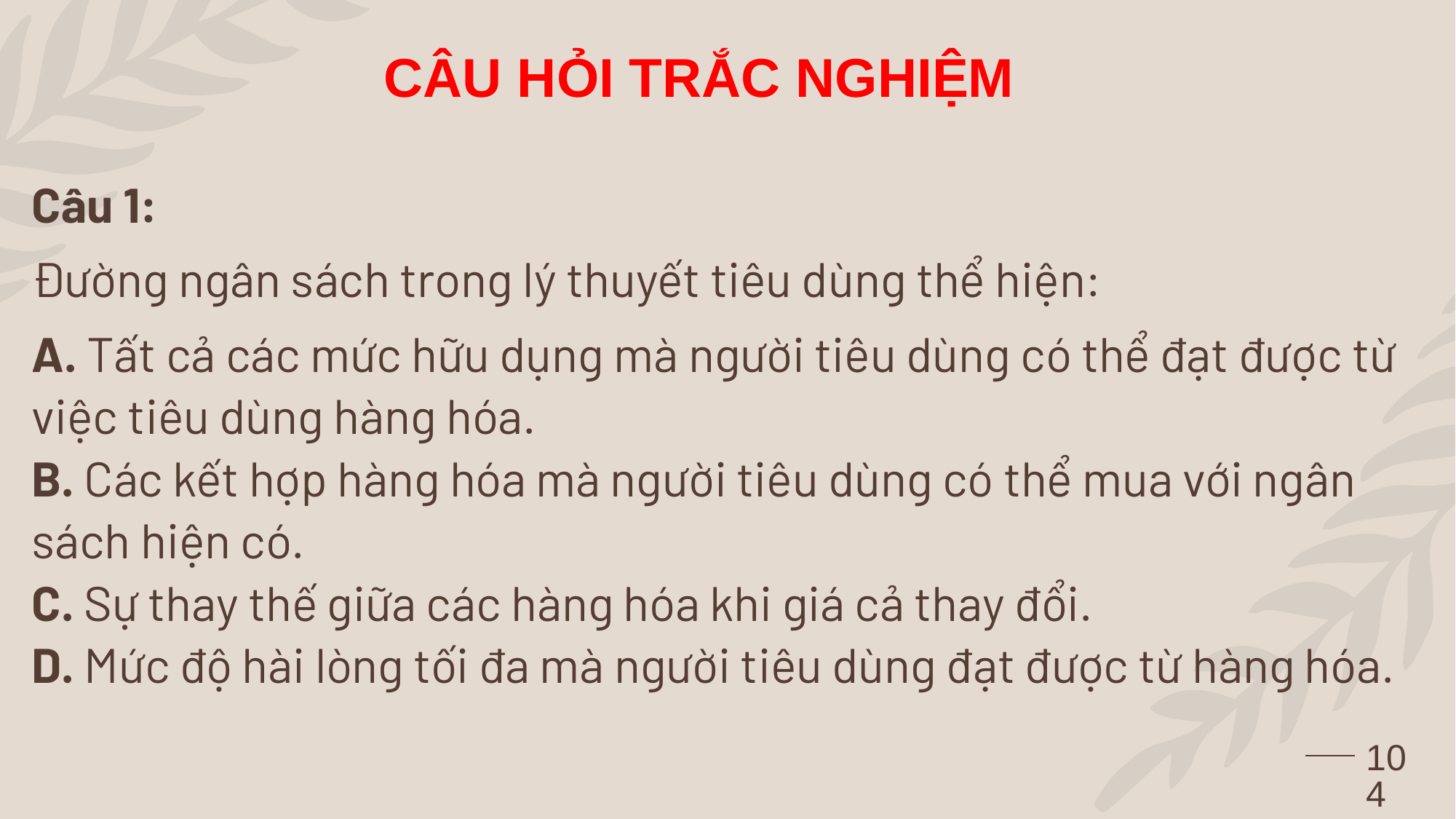

CÂU HỎI TRẮC NGHIỆM
Câu 1:
Đường ngân sách trong lý thuyết tiêu dùng thể hiện:
A. Tất cả các mức hữu dụng mà người tiêu dùng có thể đạt được từ việc tiêu dùng hàng hóa.
B. Các kết hợp hàng hóa mà người tiêu dùng có thể mua với ngân sách hiện có.
C. Sự thay thế giữa các hàng hóa khi giá cả thay đổi.
D. Mức độ hài lòng tối đa mà người tiêu dùng đạt được từ hàng hóa.
104